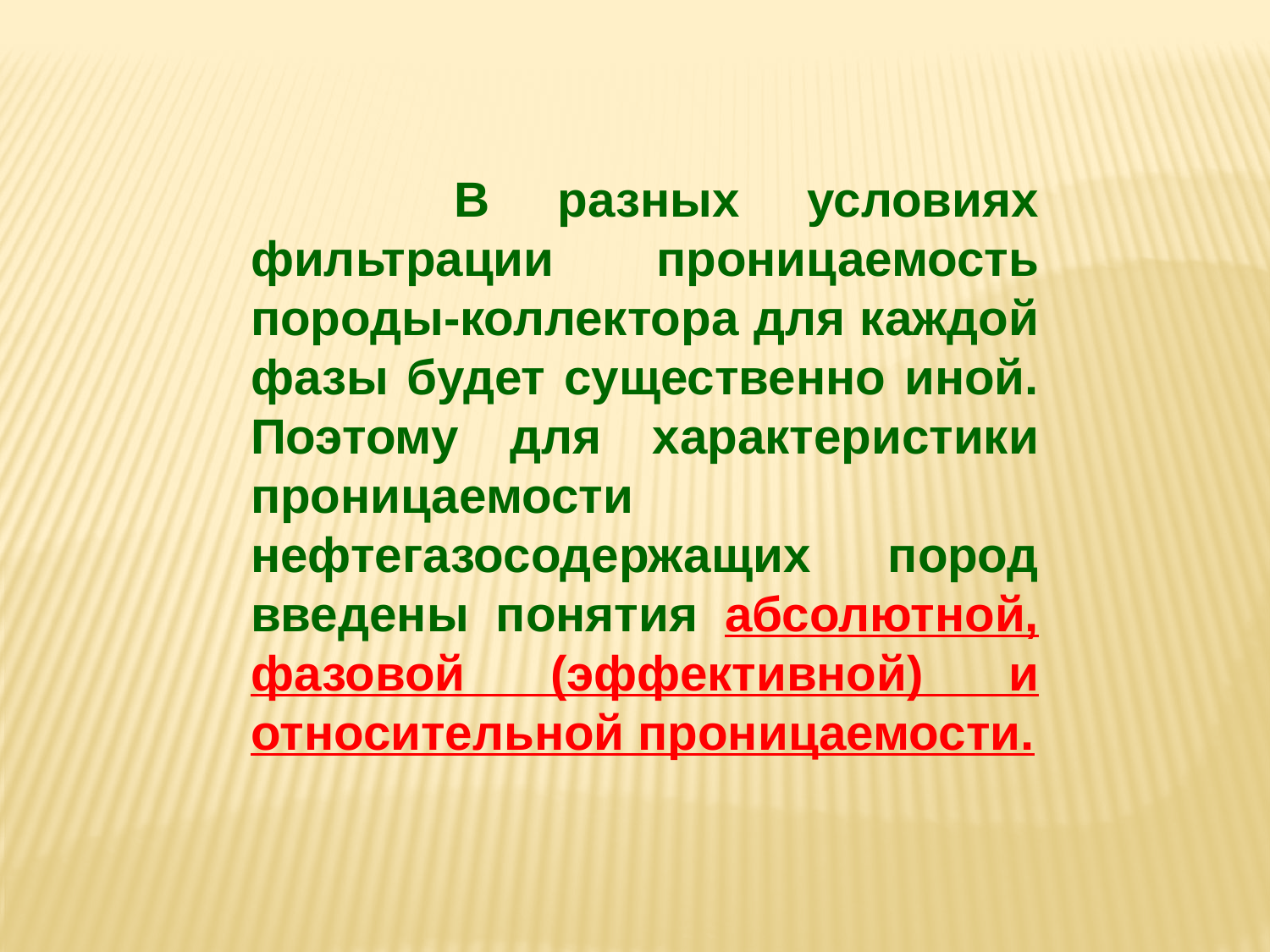

В разных условиях фильтрации проницаемость породы-коллектора для каждой фазы будет существенно иной. Поэтому для характеристики проницаемости нефтегазосодержащих пород введены понятия абсолютной, фазовой (эффективной) и относительной проницаемости.